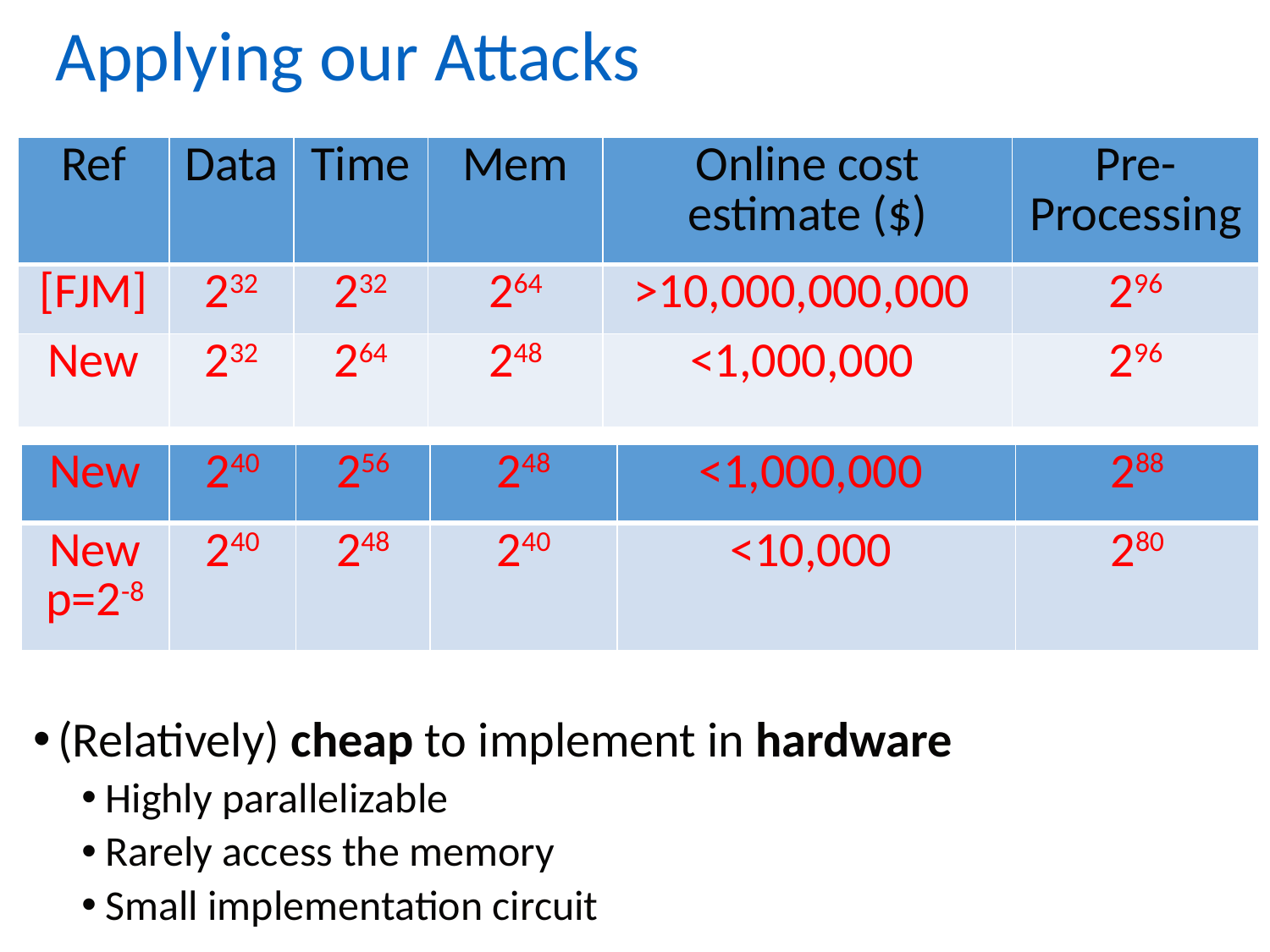

# Applying our Attacks
| Ref | Data | Time | Mem | Online cost estimate ($) | Pre- Processing |
| --- | --- | --- | --- | --- | --- |
| [FJM] | 232 | 232 | 264 | >10,000,000,000 | 296 |
| New | 232 | 264 | 248 | <1,000,000 | 296 |
| New | 240 | 256 | 248 | <1,000,000 | 288 |
| --- | --- | --- | --- | --- | --- |
| New p=2-8 | 240 | 248 | 240 | <10,000 | 280 |
(Relatively) cheap to implement in hardware
Highly parallelizable
Rarely access the memory
Small implementation circuit